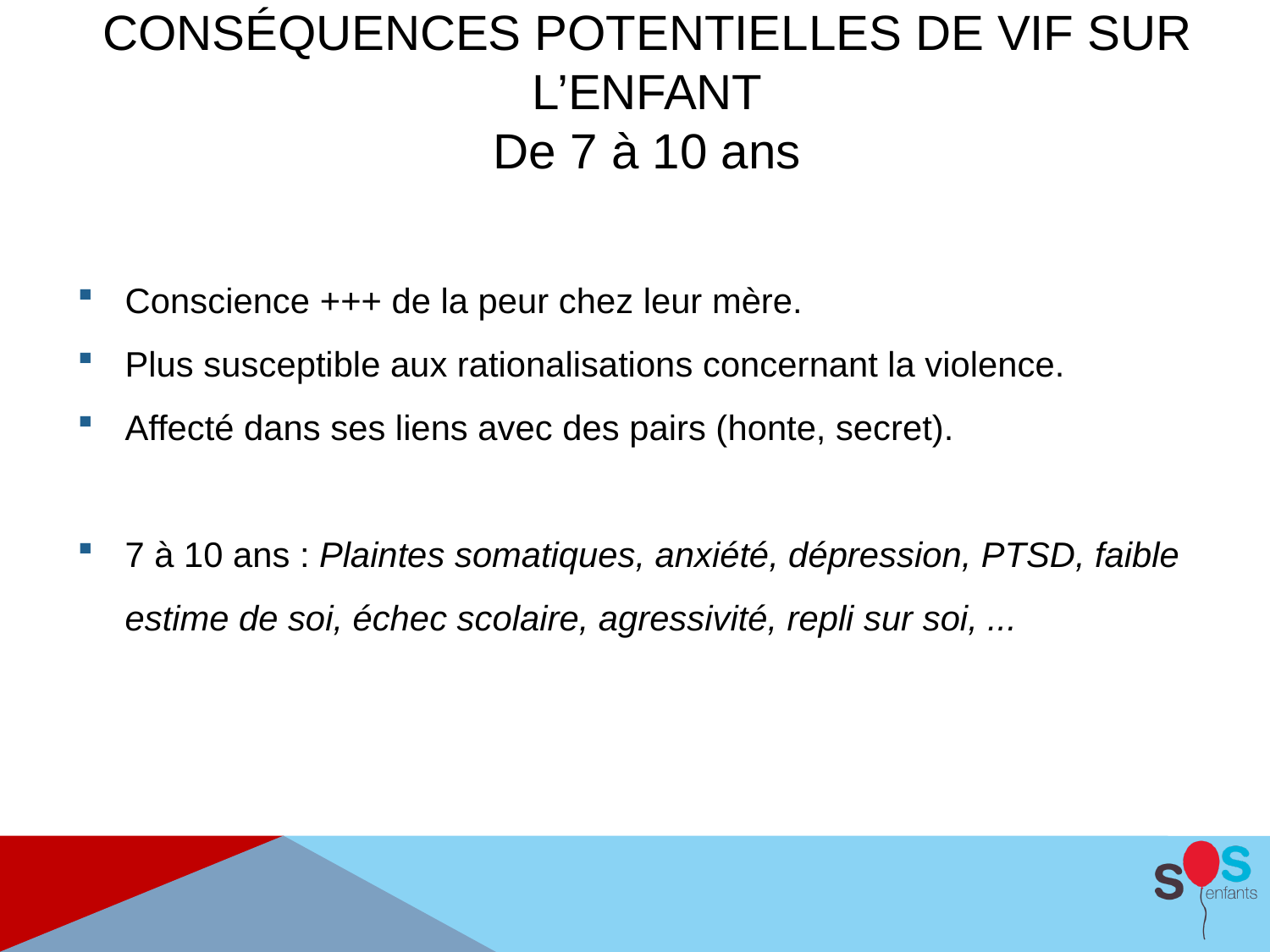

CONSÉQUENCES POTENTIELLES DE VIF SUR L’ENFANT
De 7 à 10 ans
Conscience +++ de la peur chez leur mère.
Plus susceptible aux rationalisations concernant la violence.
Affecté dans ses liens avec des pairs (honte, secret).

7 à 10 ans : Plaintes somatiques, anxiété, dépression, PTSD, faible estime de soi, échec scolaire, agressivité, repli sur soi, ...